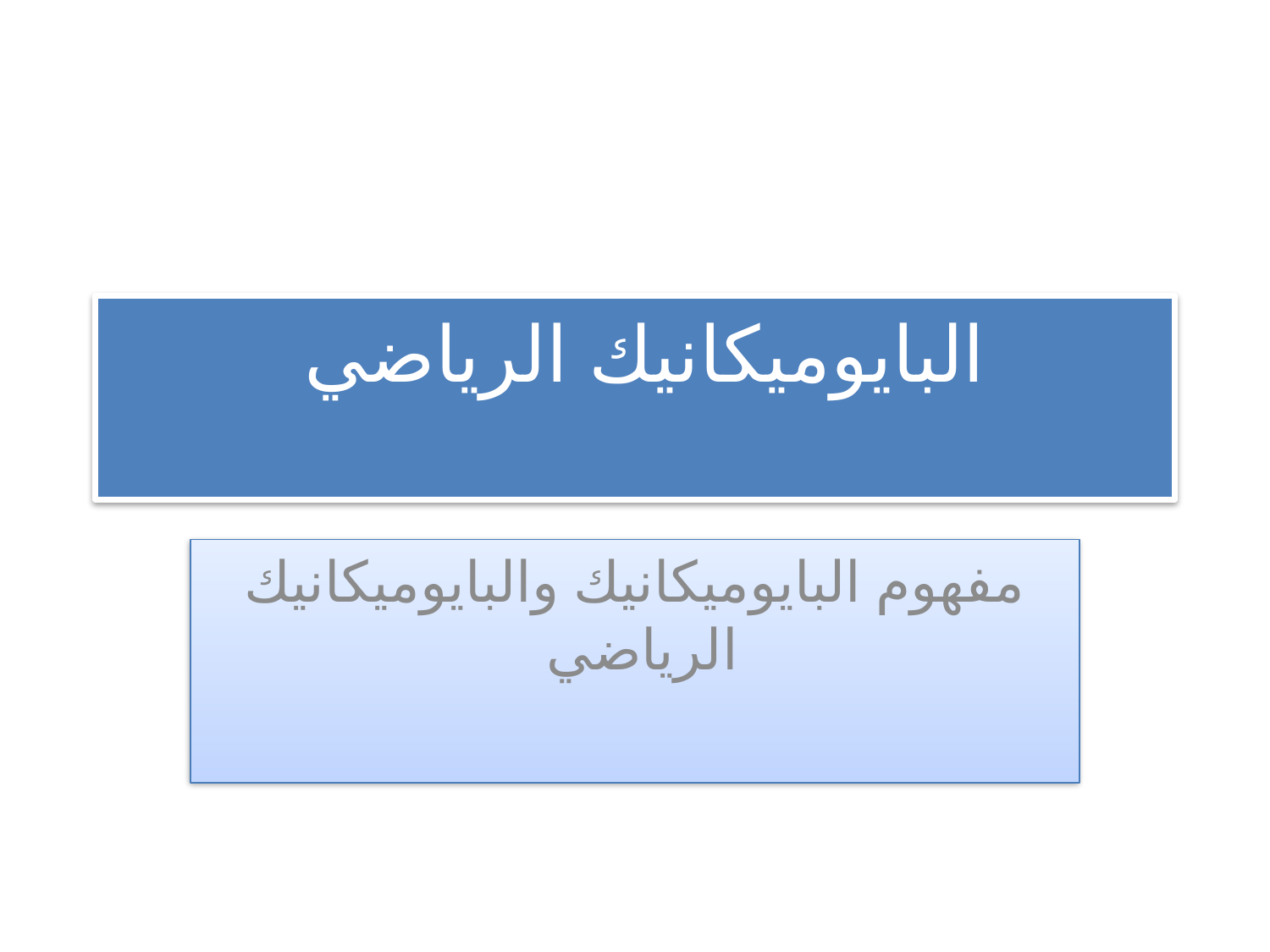

# البايوميكانيك الرياضي
مفهوم البايوميكانيك والبايوميكانيك الرياضي